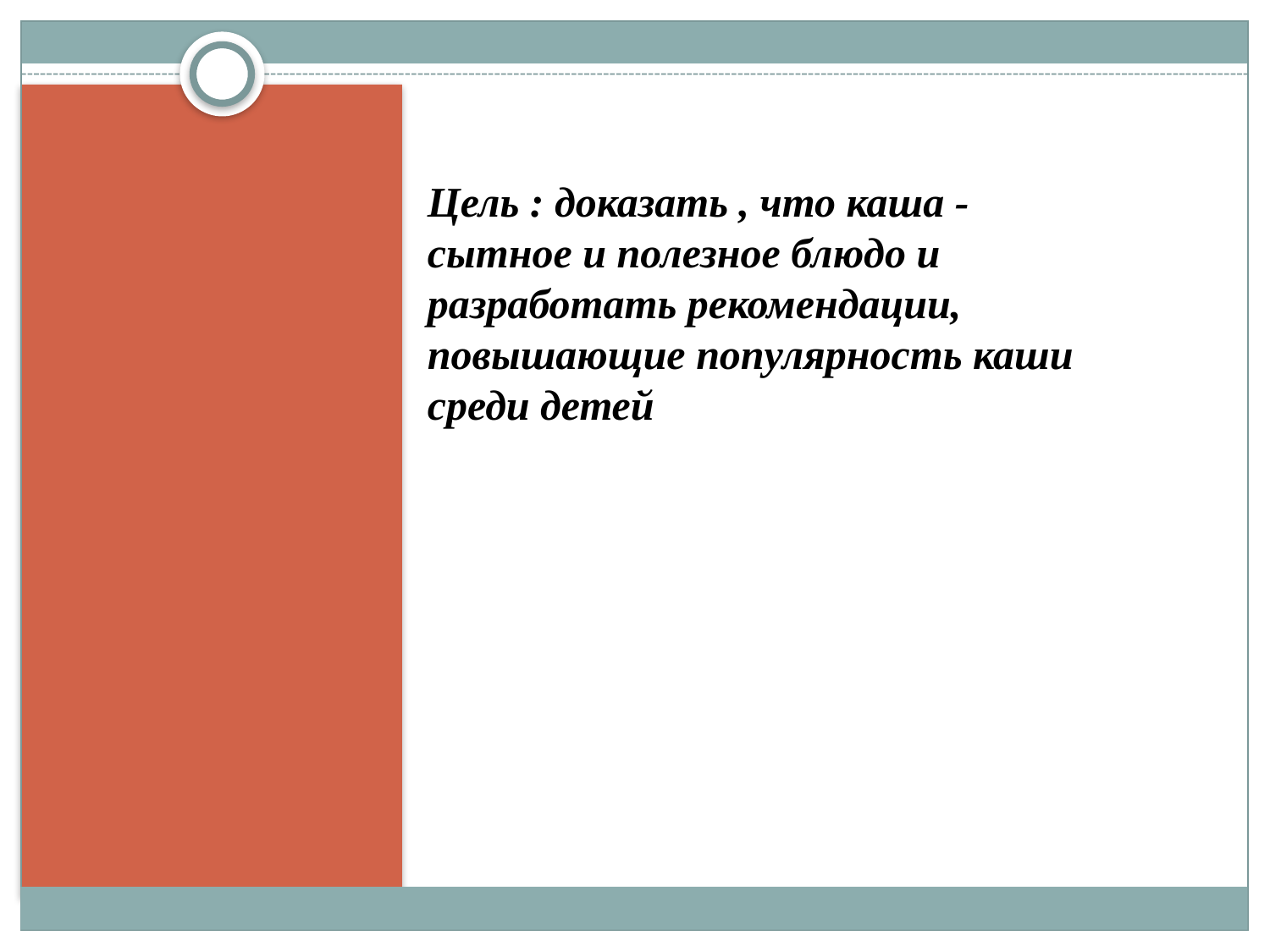

Цель : доказать , что каша - сытное и полезное блюдо и разработать рекомендации, повышающие популярность каши среди детей